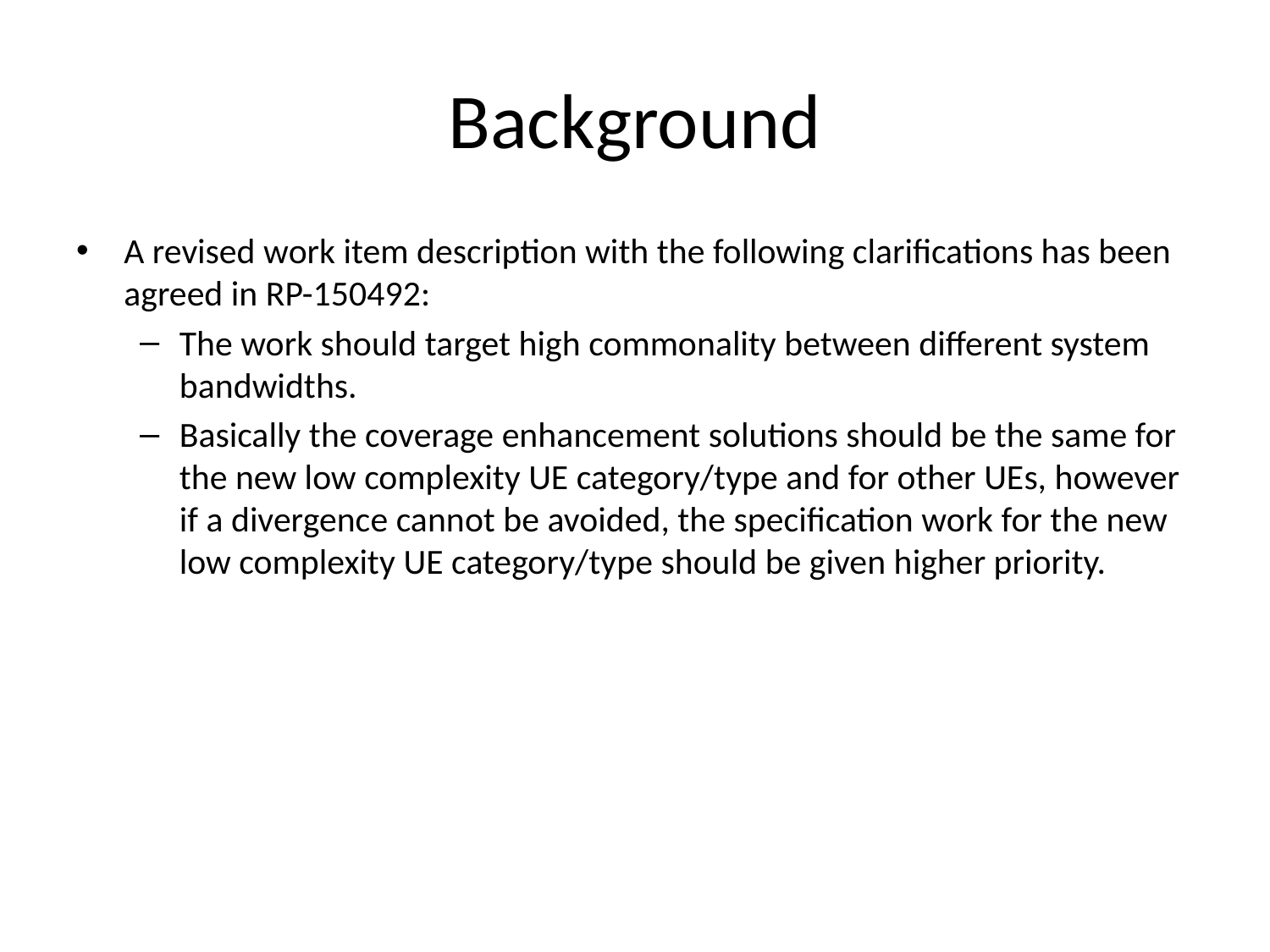

# Background
A revised work item description with the following clarifications has been agreed in RP-150492:
The work should target high commonality between different system bandwidths.
Basically the coverage enhancement solutions should be the same for the new low complexity UE category/type and for other UEs, however if a divergence cannot be avoided, the specification work for the new low complexity UE category/type should be given higher priority.